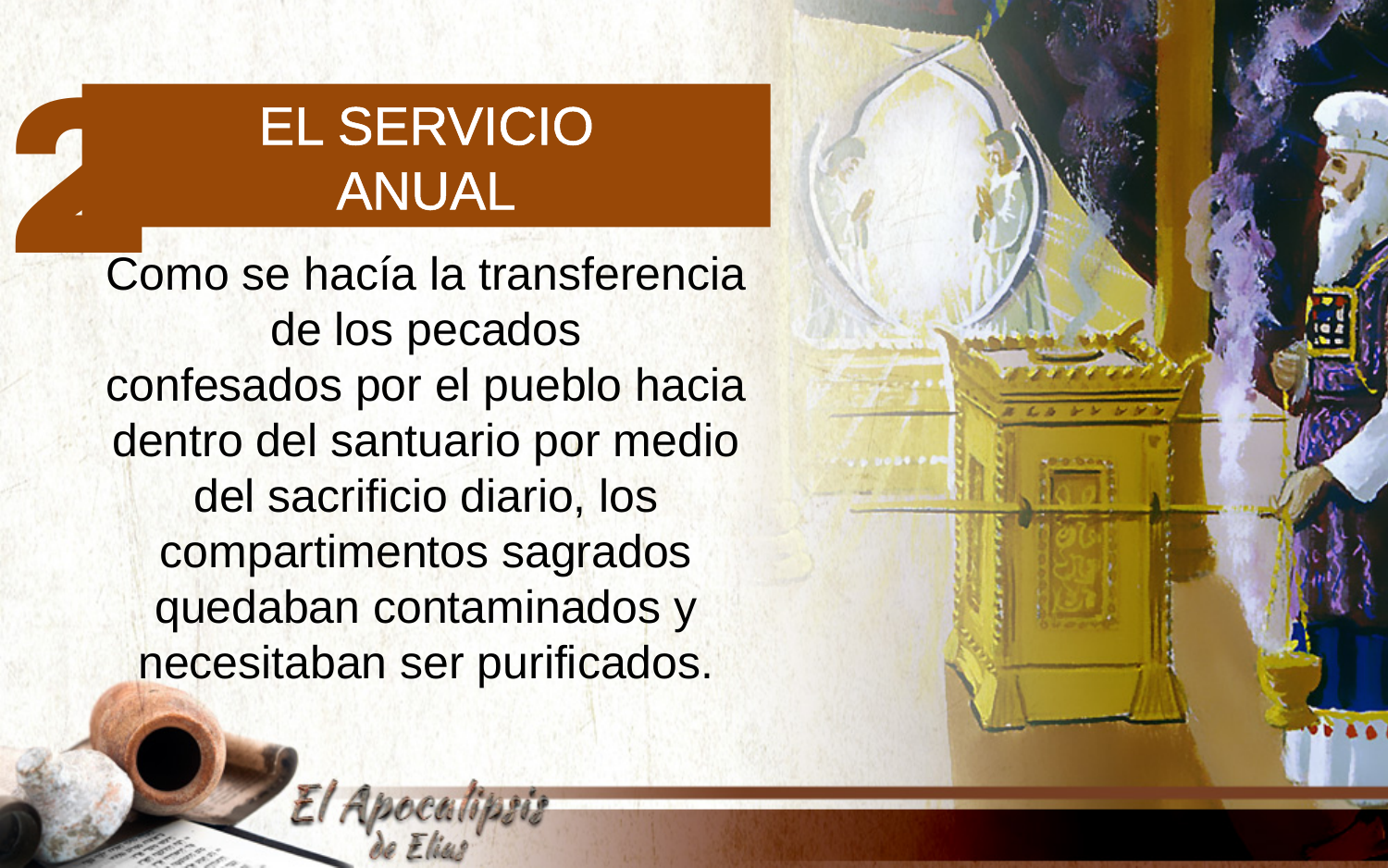

2
El servicio
anual
Como se hacía la transferencia de los pecados
confesados por el pueblo hacia dentro del santuario por medio del sacrificio diario, los compartimentos sagrados quedaban contaminados y
necesitaban ser purificados.